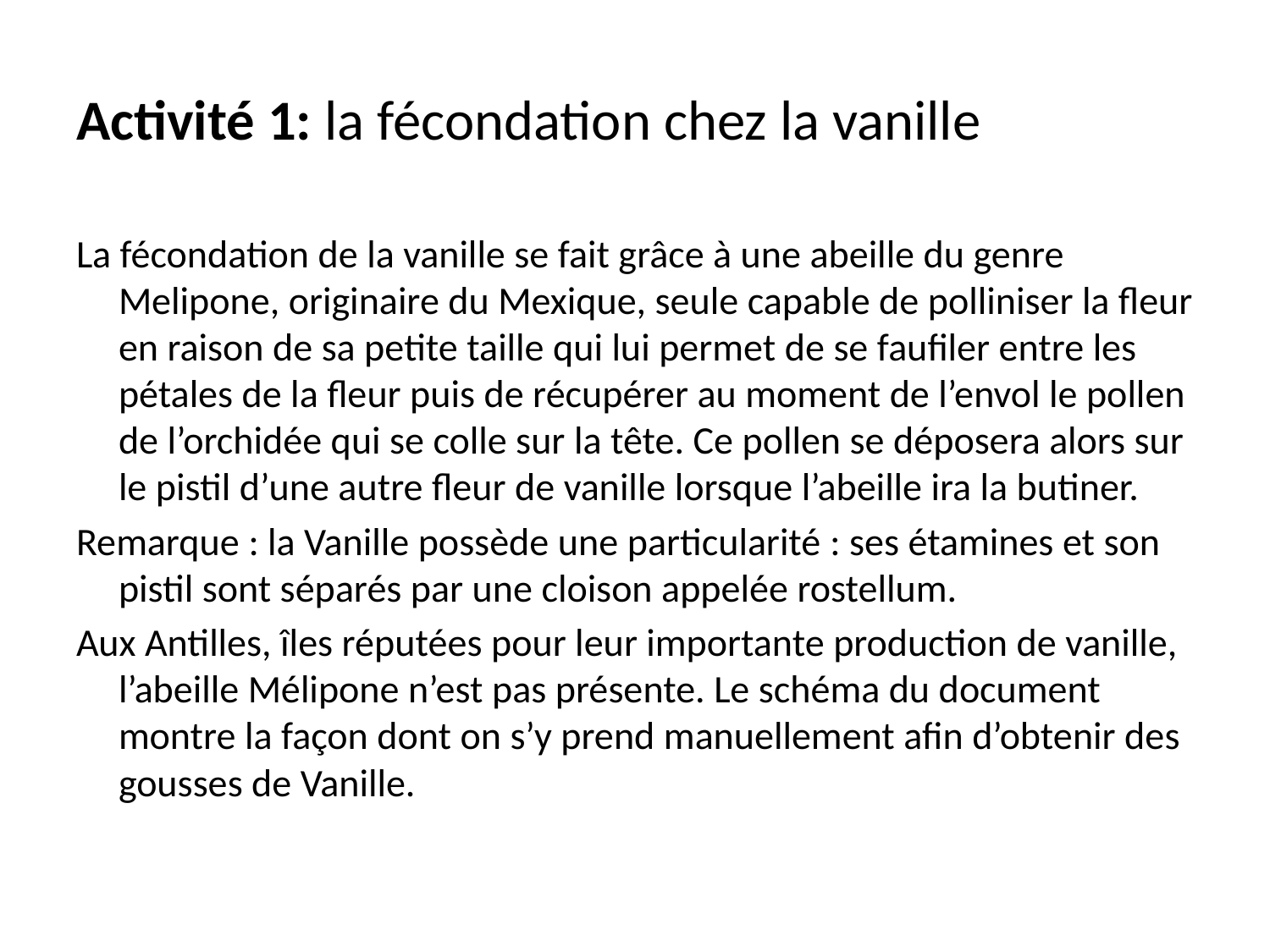

# Activité 1: la fécondation chez la vanille
La fécondation de la vanille se fait grâce à une abeille du genre Melipone, originaire du Mexique, seule capable de polliniser la fleur en raison de sa petite taille qui lui permet de se faufiler entre les pétales de la fleur puis de récupérer au moment de l’envol le pollen de l’orchidée qui se colle sur la tête. Ce pollen se déposera alors sur le pistil d’une autre fleur de vanille lorsque l’abeille ira la butiner.
Remarque : la Vanille possède une particularité : ses étamines et son pistil sont séparés par une cloison appelée rostellum.
Aux Antilles, îles réputées pour leur importante production de vanille, l’abeille Mélipone n’est pas présente. Le schéma du document montre la façon dont on s’y prend manuellement afin d’obtenir des gousses de Vanille.